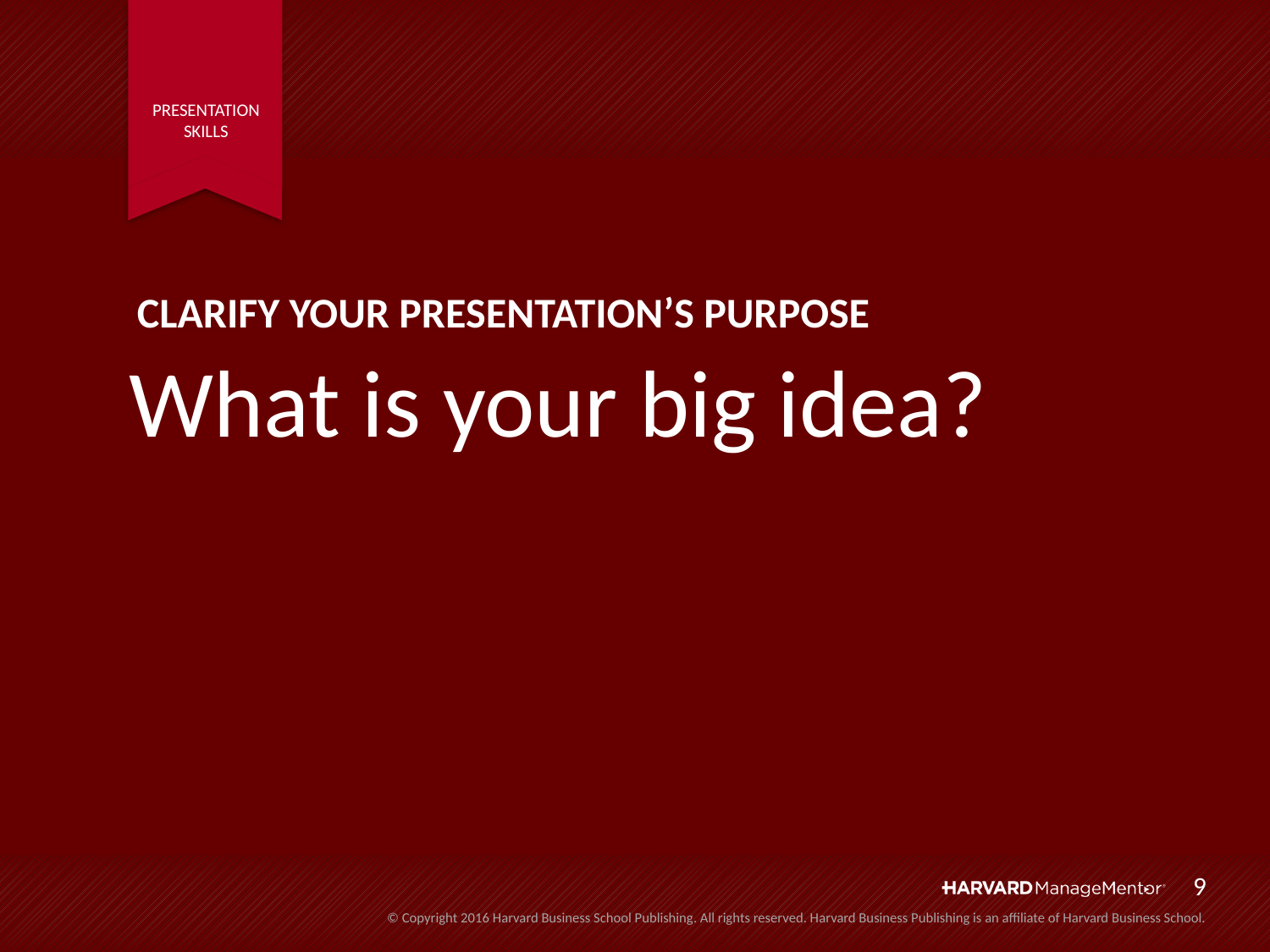

CLARIFY YOUR PRESENTATION’S PURPOSE
What is your big idea?